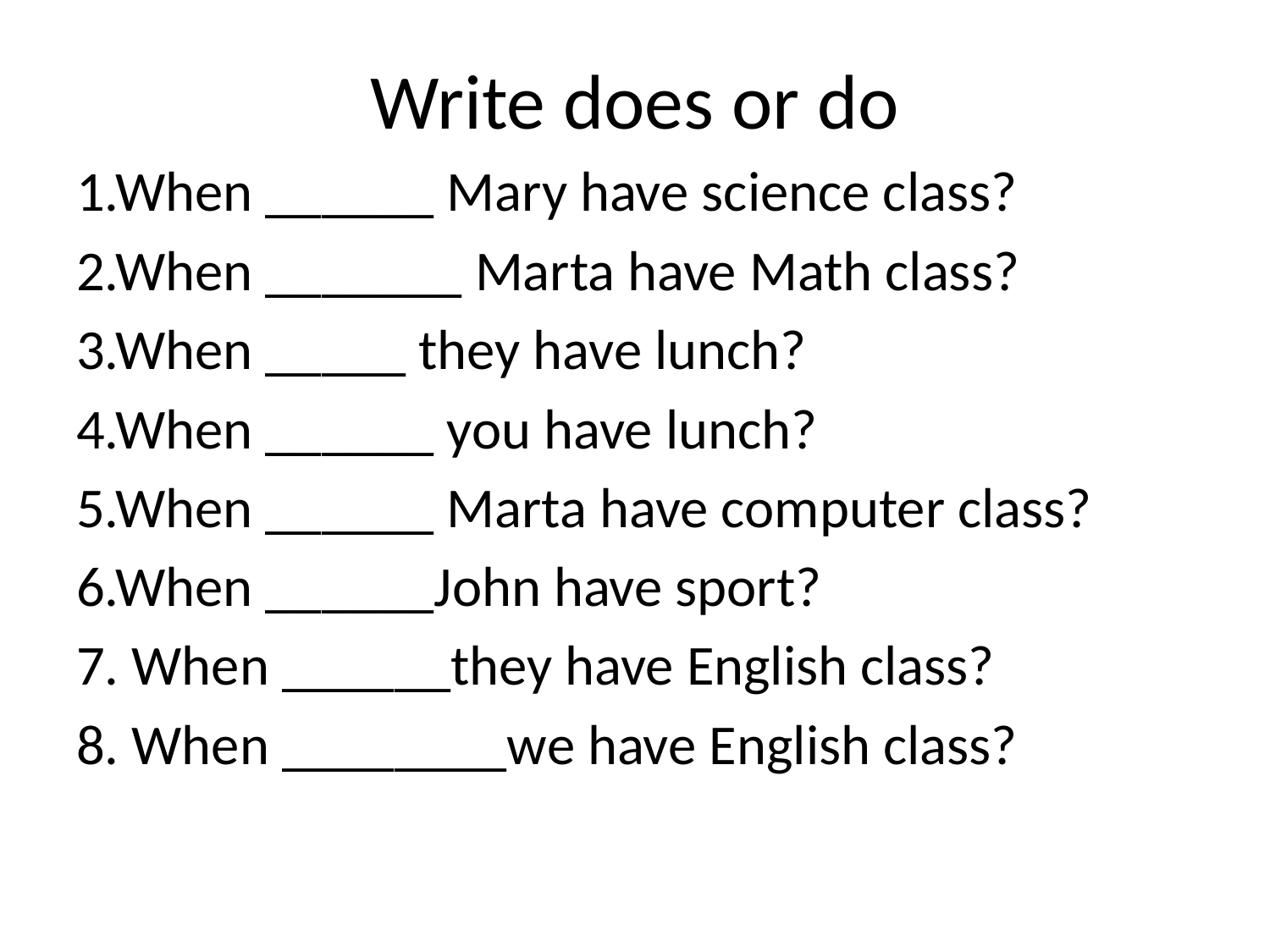

# Write does or do
1.When ______ Mary have science class?
2.When _______ Marta have Math class?
3.When _____ they have lunch?
4.When ______ you have lunch?
5.When ______ Marta have computer class?
6.When ______John have sport?
7. When ______they have English class?
8. When ________we have English class?